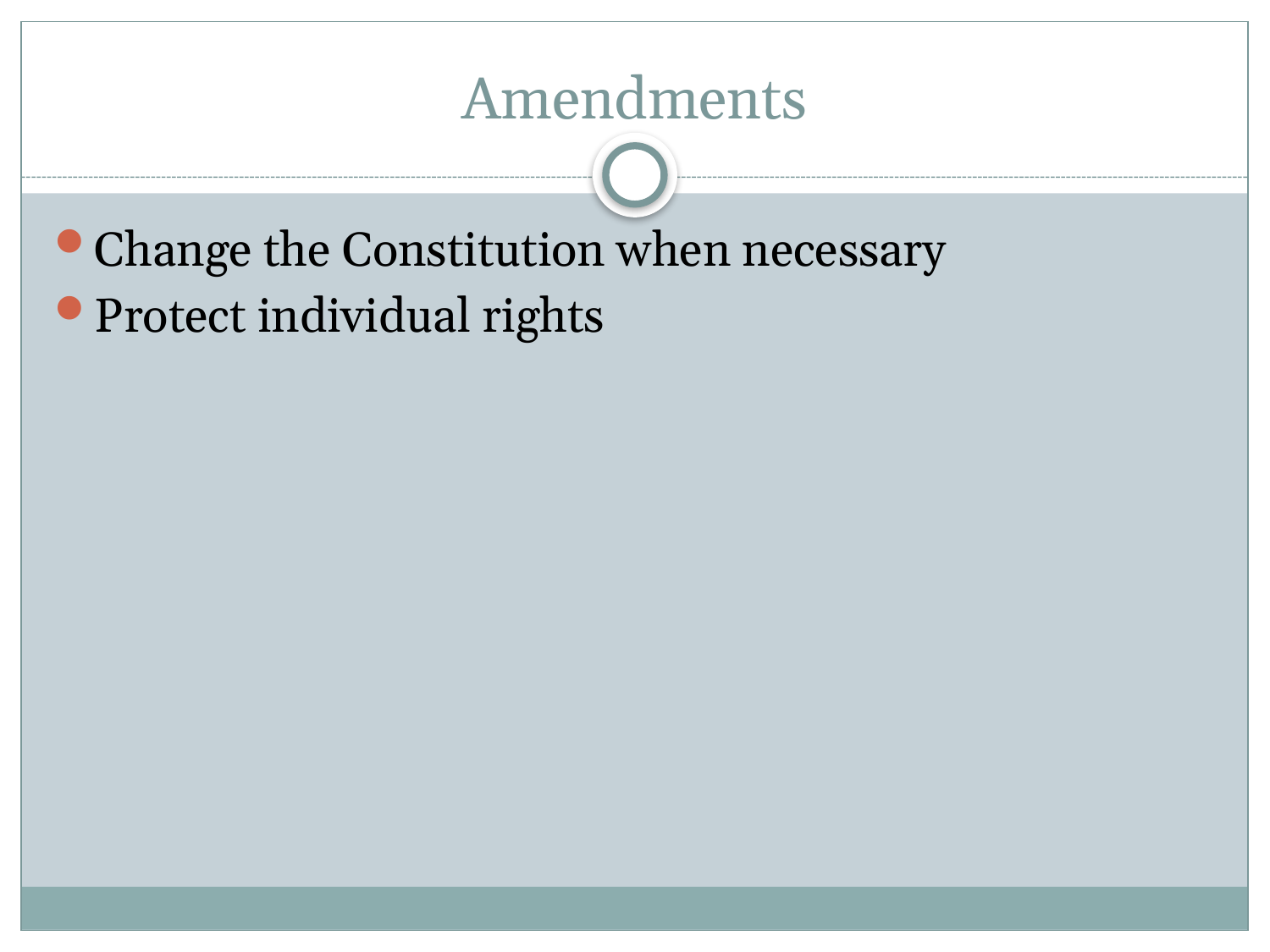

# Amendments
Change the Constitution when necessary
Protect individual rights